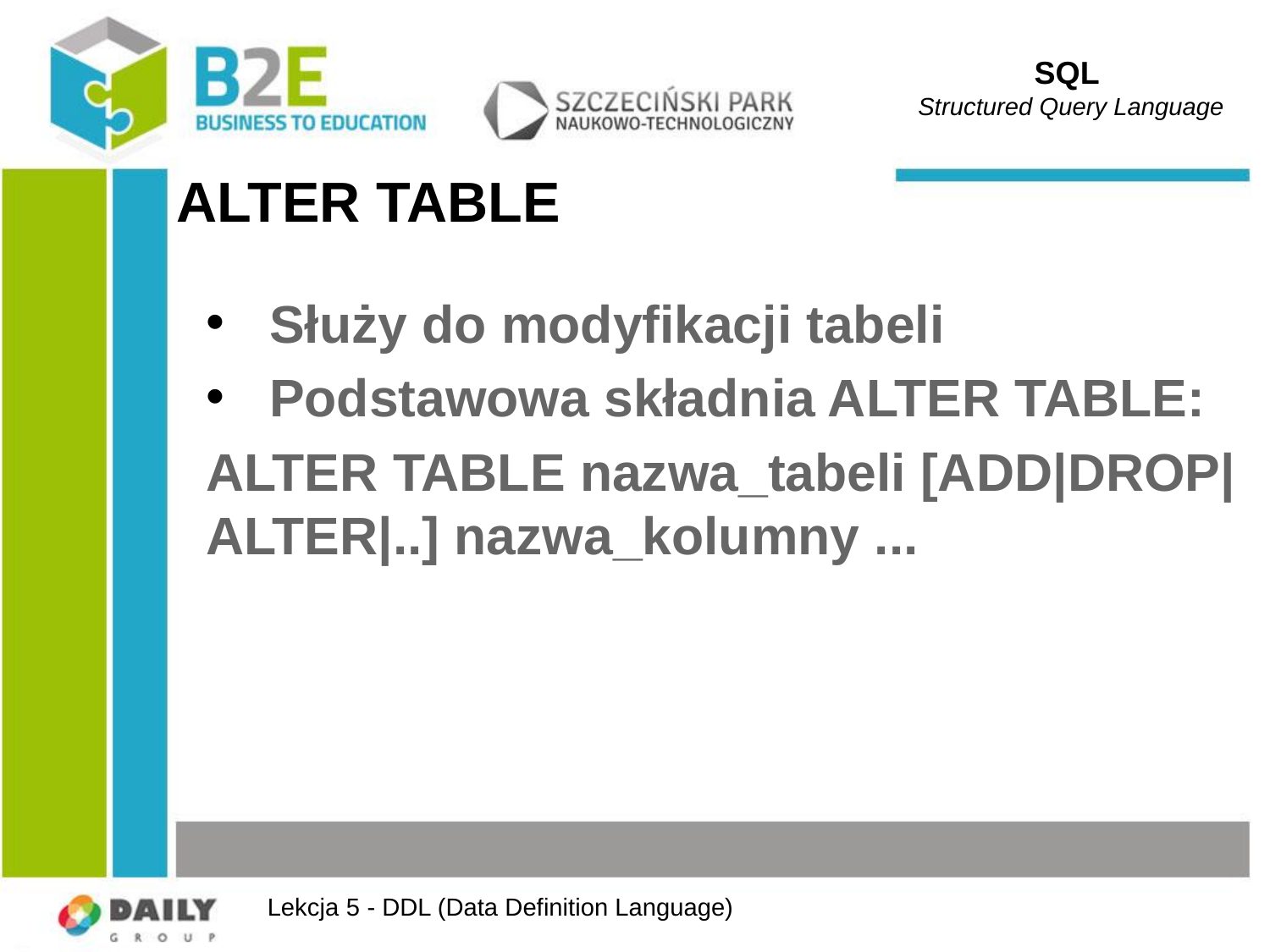

SQL
Structured Query Language
# ALTER TABLE
Służy do modyfikacji tabeli
Podstawowa składnia ALTER TABLE:
ALTER TABLE nazwa_tabeli [ADD|DROP|ALTER|..] nazwa_kolumny ...
Lekcja 5 - DDL (Data Definition Language)